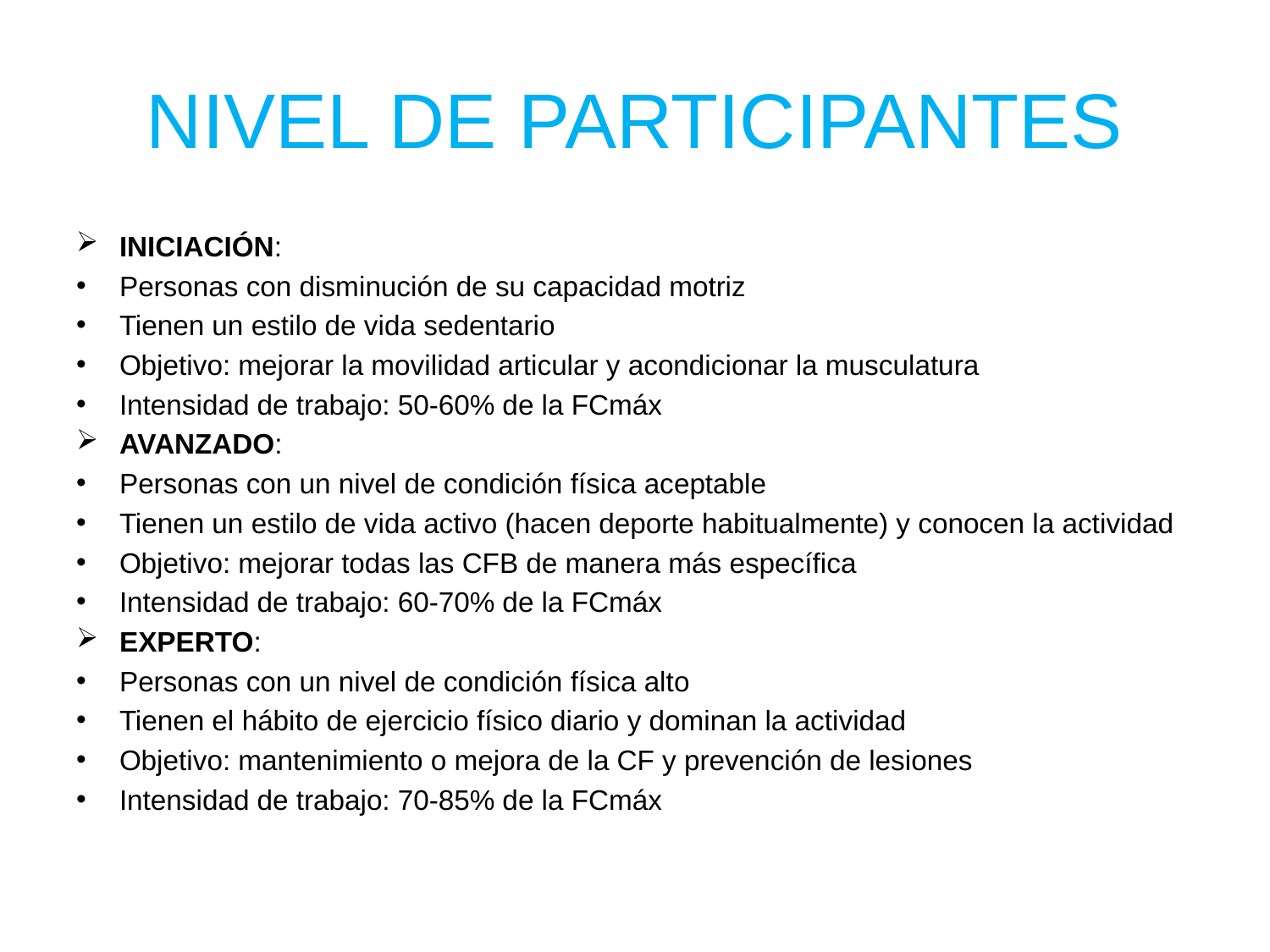

# NIVEL DE PARTICIPANTES
INICIACIÓN:
Personas con disminución de su capacidad motriz
Tienen un estilo de vida sedentario
Objetivo: mejorar la movilidad articular y acondicionar la musculatura
Intensidad de trabajo: 50-60% de la FCmáx
AVANZADO:
Personas con un nivel de condición física aceptable
Tienen un estilo de vida activo (hacen deporte habitualmente) y conocen la actividad
Objetivo: mejorar todas las CFB de manera más específica
Intensidad de trabajo: 60-70% de la FCmáx
EXPERTO:
Personas con un nivel de condición física alto
Tienen el hábito de ejercicio físico diario y dominan la actividad
Objetivo: mantenimiento o mejora de la CF y prevención de lesiones
Intensidad de trabajo: 70-85% de la FCmáx